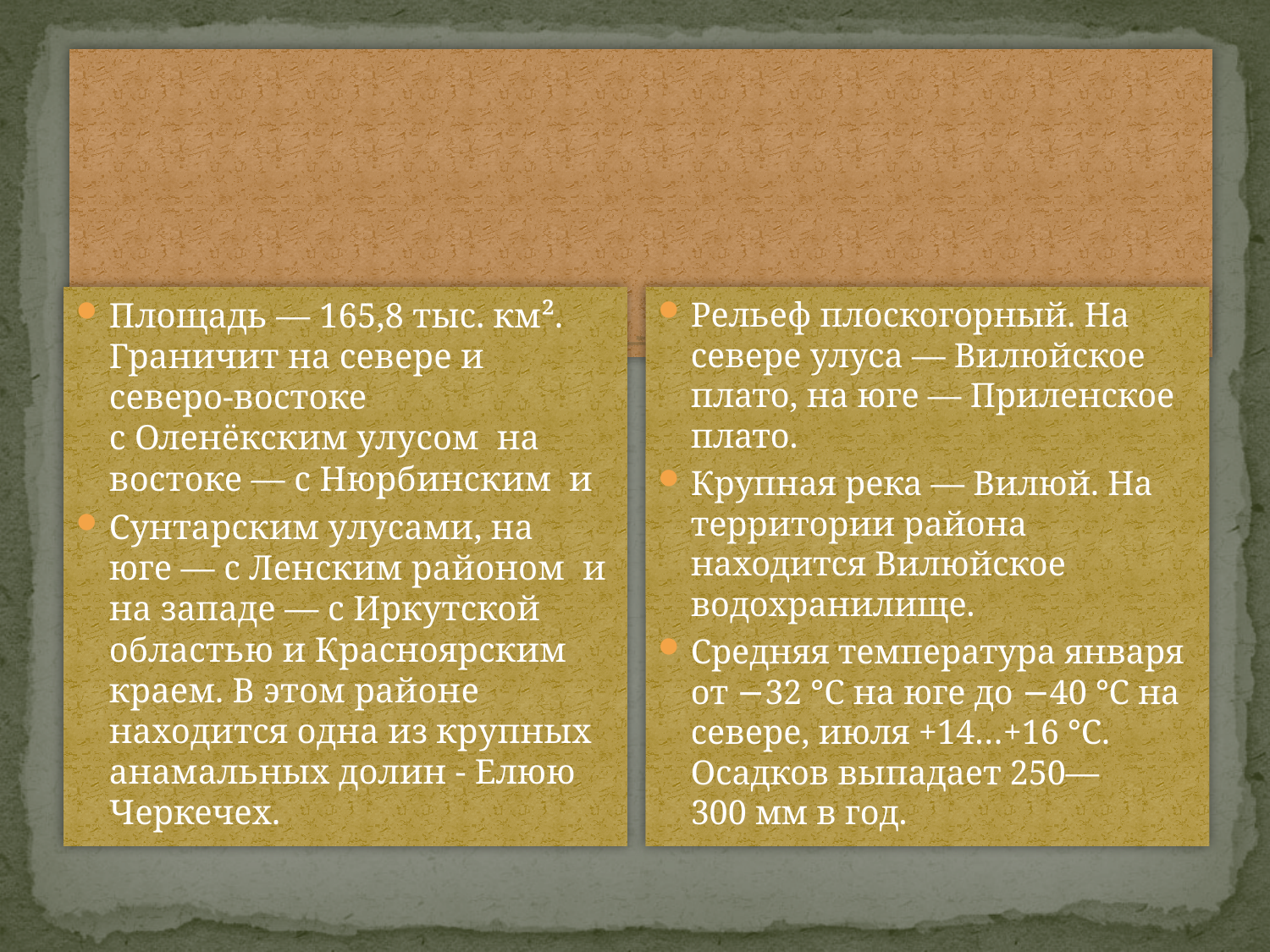

# География История муниципального образования
Площадь — 165,8 тыс. км². Граничит на севере и северо-востоке с Оленёкским улусом  на востоке — с Нюрбинским  и
Сунтарским улусами, на юге — с Ленским районом  и на западе — с Иркутской областью и Красноярским краем. В этом районе находится одна из крупных анамальных долин - Елюю Черкечех.
Рельеф плоскогорный. На севере улуса — Вилюйское плато, на юге — Приленское плато.
Крупная река — Вилюй. На территории района находится Вилюйское водохранилище.
Средняя температура января от −32 °C на юге до −40 °C на севере, июля +14…+16 °C. Осадков выпадает 250—300 мм в год.